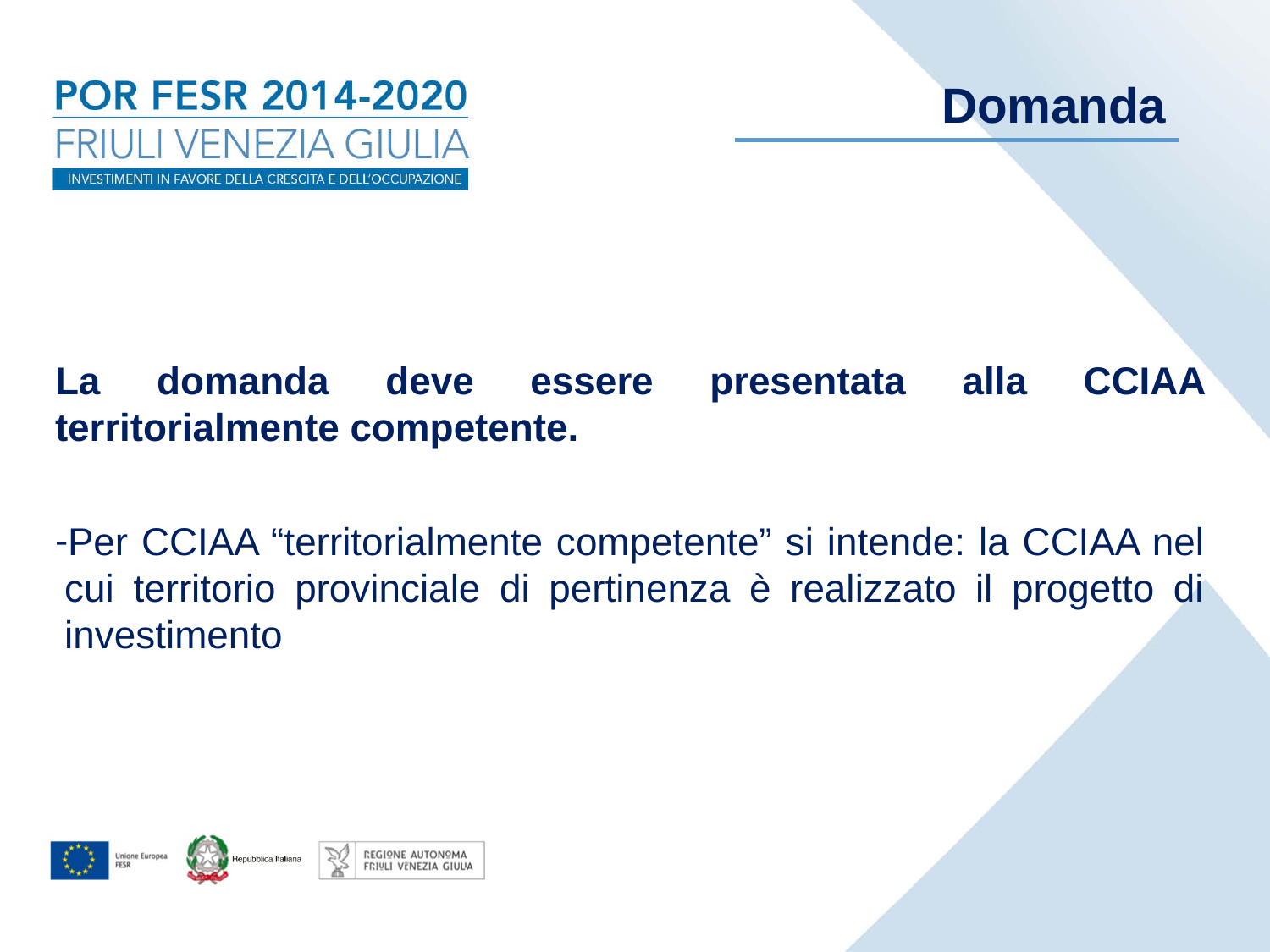

Domanda
La domanda deve essere presentata alla CCIAA territorialmente competente.

Per CCIAA “territorialmente competente” si intende: la CCIAA nel cui territorio provinciale di pertinenza è realizzato il progetto di investimento